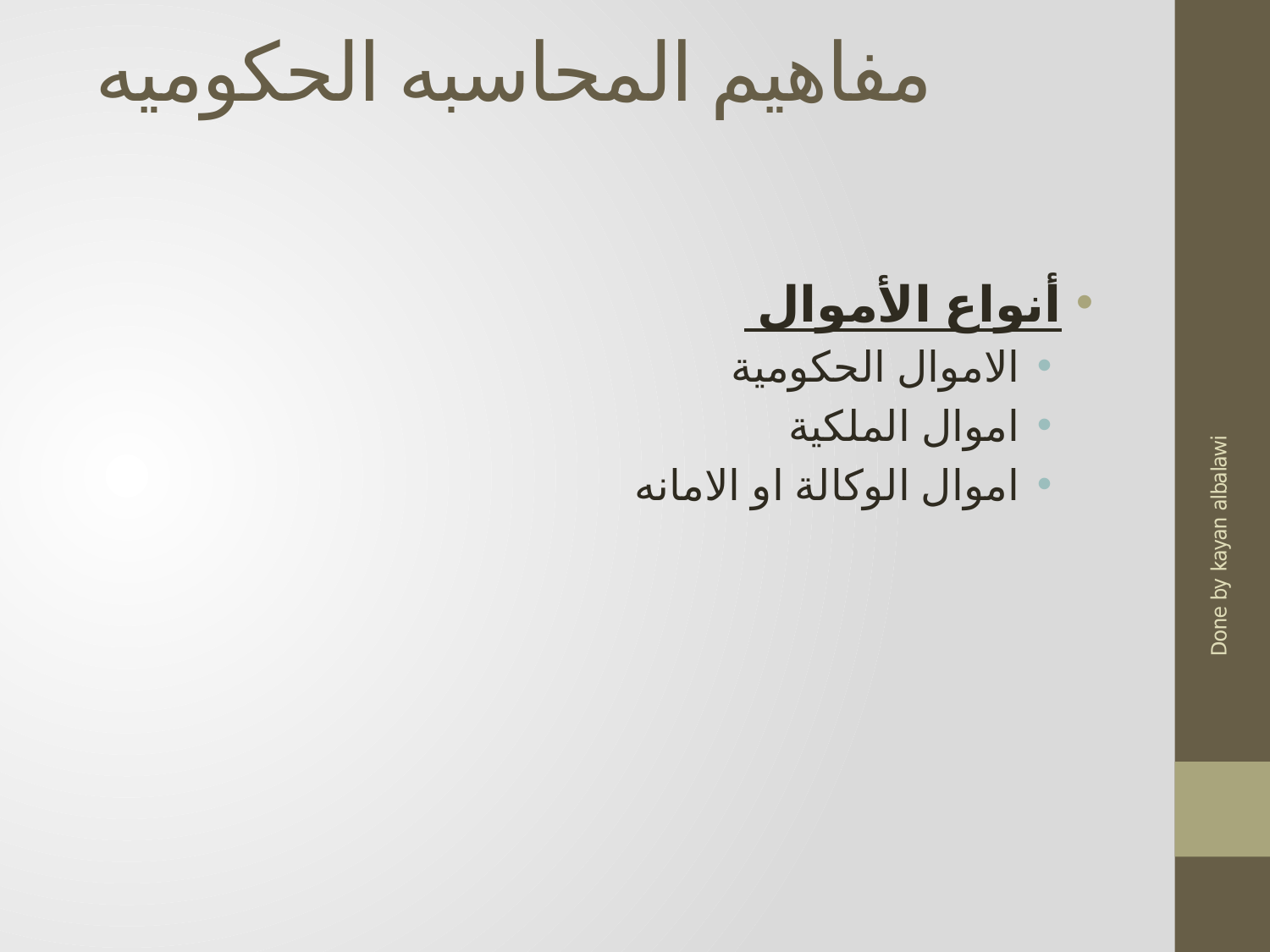

# مفاهيم المحاسبه الحكوميه

أنواع الأموال
الاموال الحكومية
اموال الملكية
اموال الوكالة او الامانه

Done by kayan albalawi